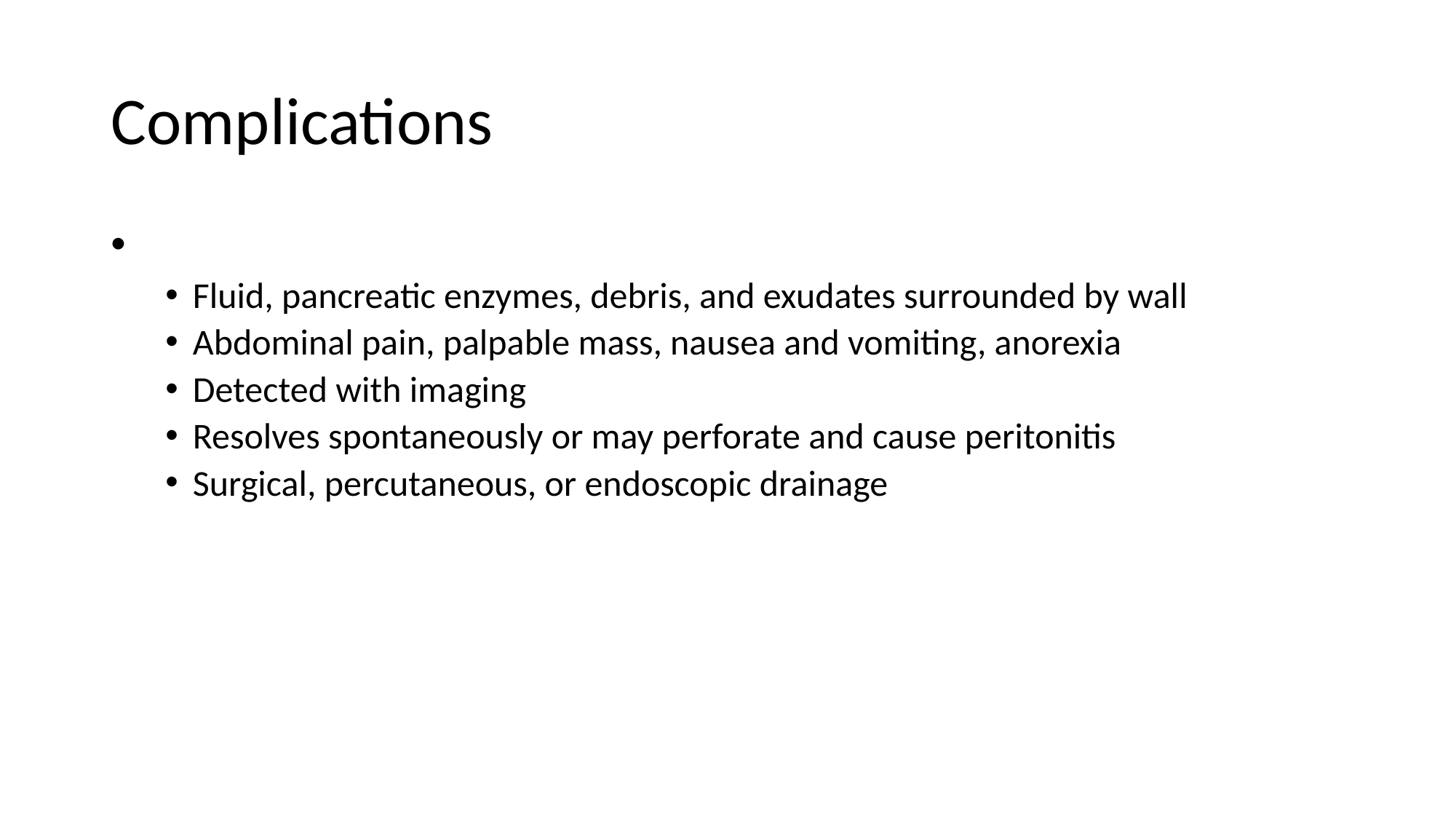

# Complications

Fluid, pancreatic enzymes, debris, and exudates surrounded by wall
Abdominal pain, palpable mass, nausea and vomiting, anorexia
Detected with imaging
Resolves spontaneously or may perforate and cause peritonitis
Surgical, percutaneous, or endoscopic drainage